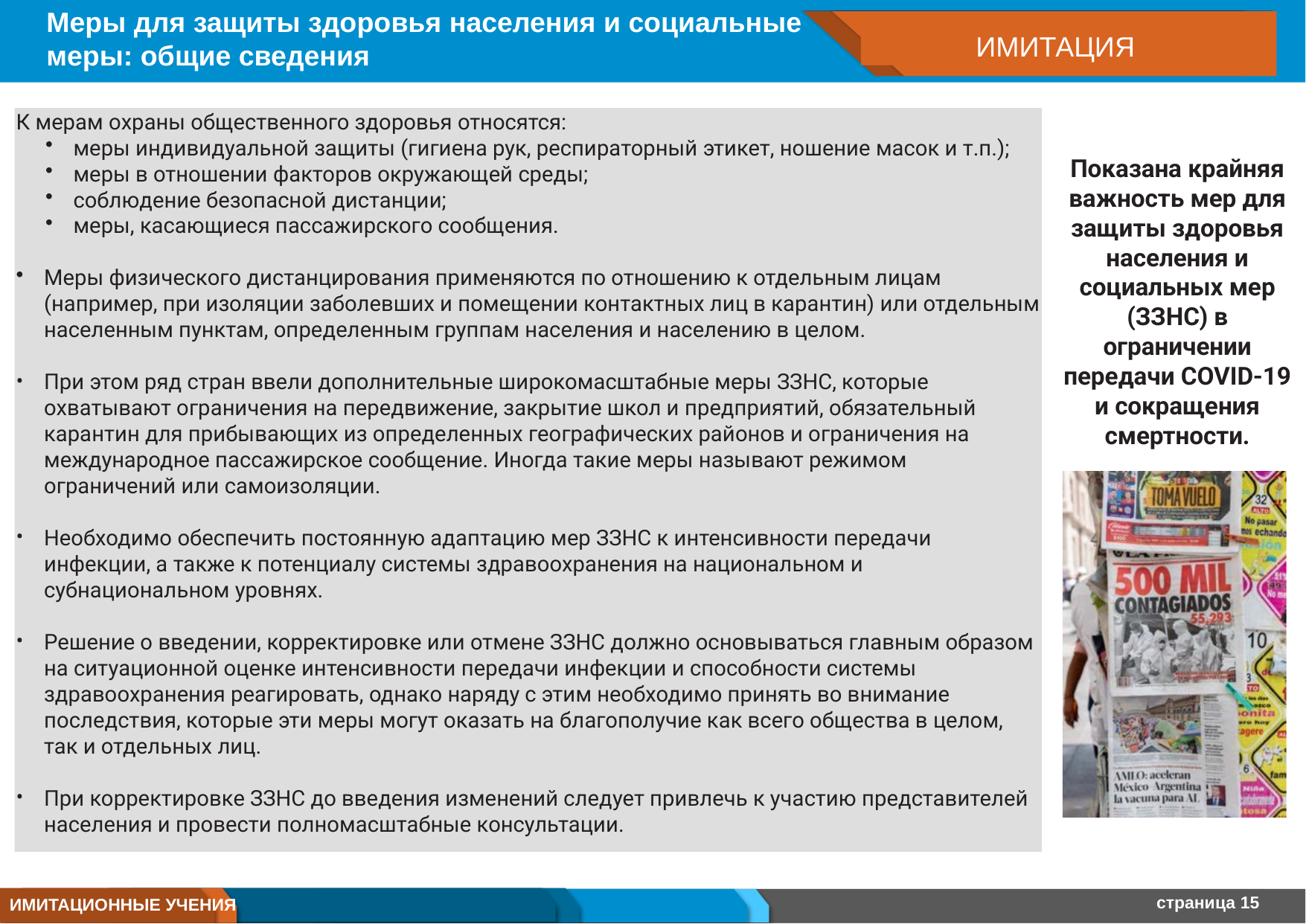

# Меры для защиты здоровья населения и социальные меры: общие сведения

ИМИТАЦИЯ
К мерам охраны общественного здоровья относятся:
меры индивидуальной защиты (гигиена рук, респираторный этикет, ношение масок и т.п.);
меры в отношении факторов окружающей среды;
соблюдение безопасной дистанции;
меры, касающиеся пассажирского сообщения.

Меры физического дистанцирования применяются по отношению к отдельным лицам (например, при изоляции заболевших и помещении контактных лиц в карантин) или отдельным населенным пунктам, определенным группам населения и населению в целом.

При этом ряд стран ввели дополнительные широкомасштабные меры ЗЗНС, которые охватывают ограничения на передвижение, закрытие школ и предприятий, обязательный карантин для прибывающих из определенных географических районов и ограничения на международное пассажирское сообщение. Иногда такие меры называют режимом ограничений или самоизоляции.

Необходимо обеспечить постоянную адаптацию мер ЗЗНС к интенсивности передачи инфекции, а также к потенциалу системы здравоохранения на национальном и субнациональном уровнях.

Решение о введении, корректировке или отмене ЗЗНС должно основываться главным образом на ситуационной оценке интенсивности передачи инфекции и способности системы здравоохранения реагировать, однако наряду с этим необходимо принять во внимание последствия, которые эти меры могут оказать на благополучие как всего общества в целом, так и отдельных лиц.

При корректировке ЗЗНС до введения изменений следует привлечь к участию представителей населения и провести полномасштабные консультации.
Показана крайняя важность мер для защиты здоровья населения и социальных мер (ЗЗНС) в ограничении передачи COVID-19 и сокращения смертности.

страница 15
ИМИТАЦИОННЫЕ УЧЕНИЯ